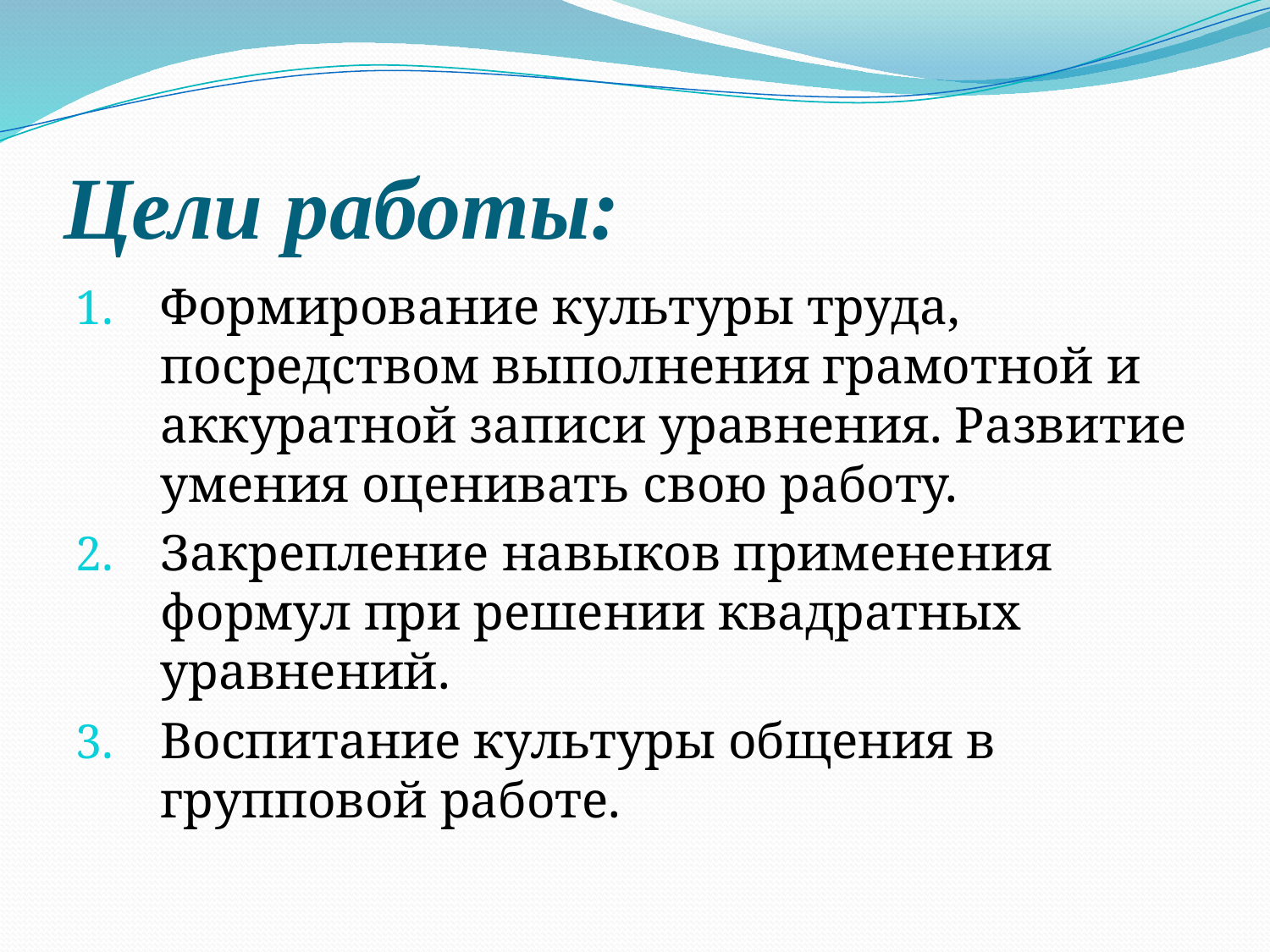

# Цели работы:
Формирование культуры труда, посредством выполнения грамотной и аккуратной записи уравнения. Развитие умения оценивать свою работу.
Закрепление навыков применения формул при решении квадратных уравнений.
Воспитание культуры общения в групповой работе.